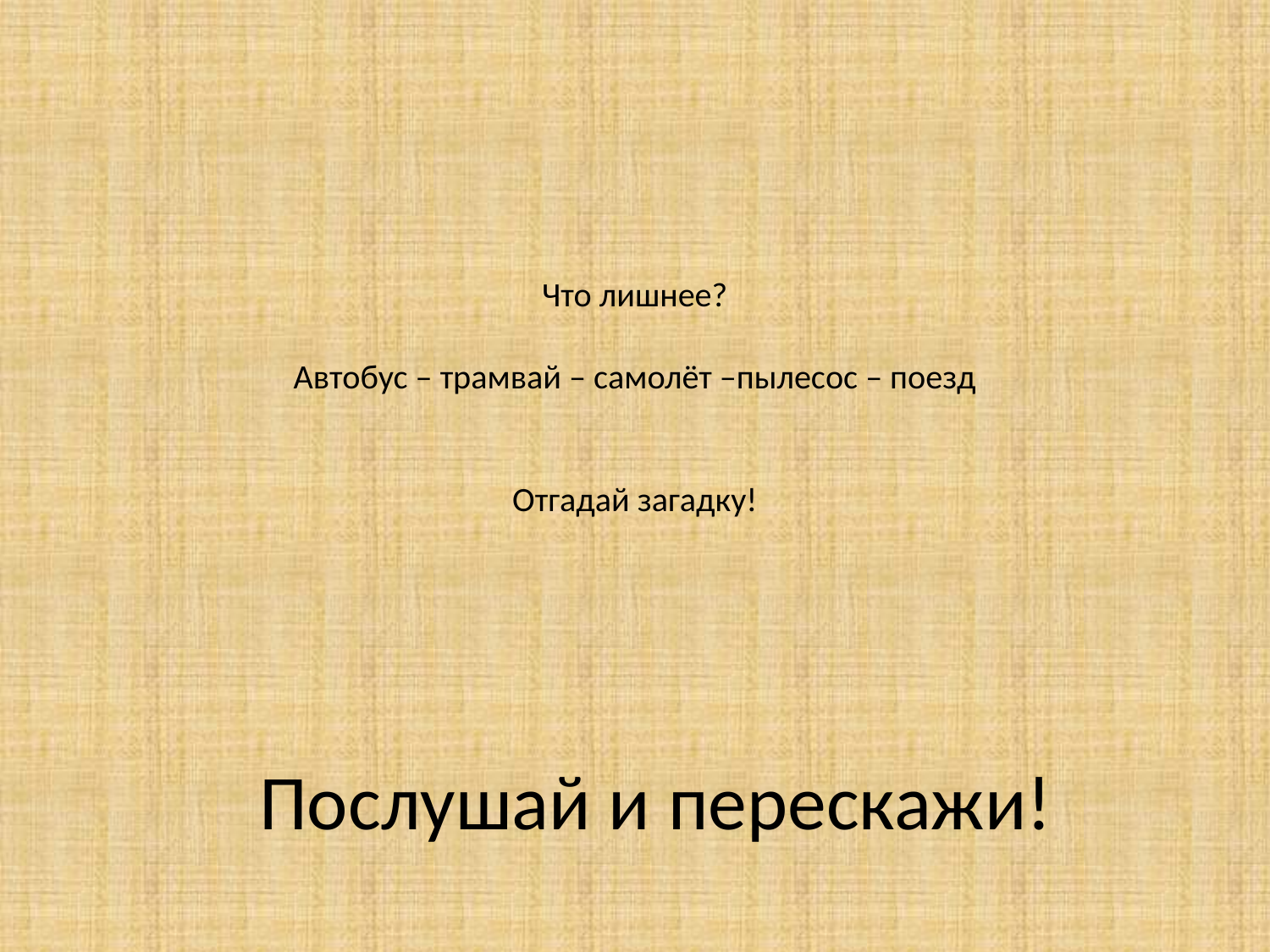

# Что лишнее? Автобус – трамвай – самолёт –пылесос – поезд Отгадай загадку!
Послушай и перескажи!